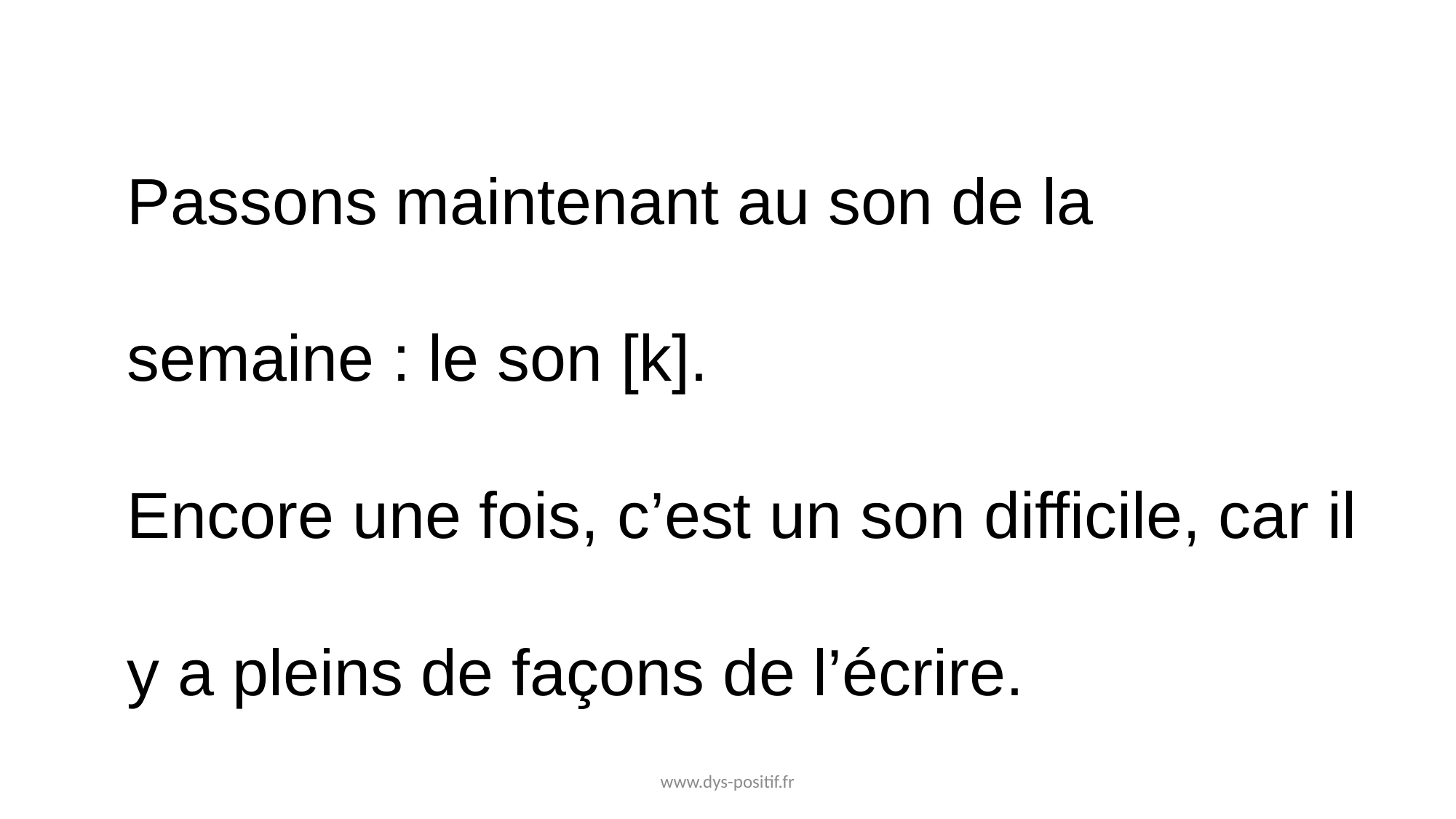

# Passons maintenant au son de la semaine : le son [k]. Encore une fois, c’est un son difficile, car il y a pleins de façons de l’écrire.

www.dys-positif.fr